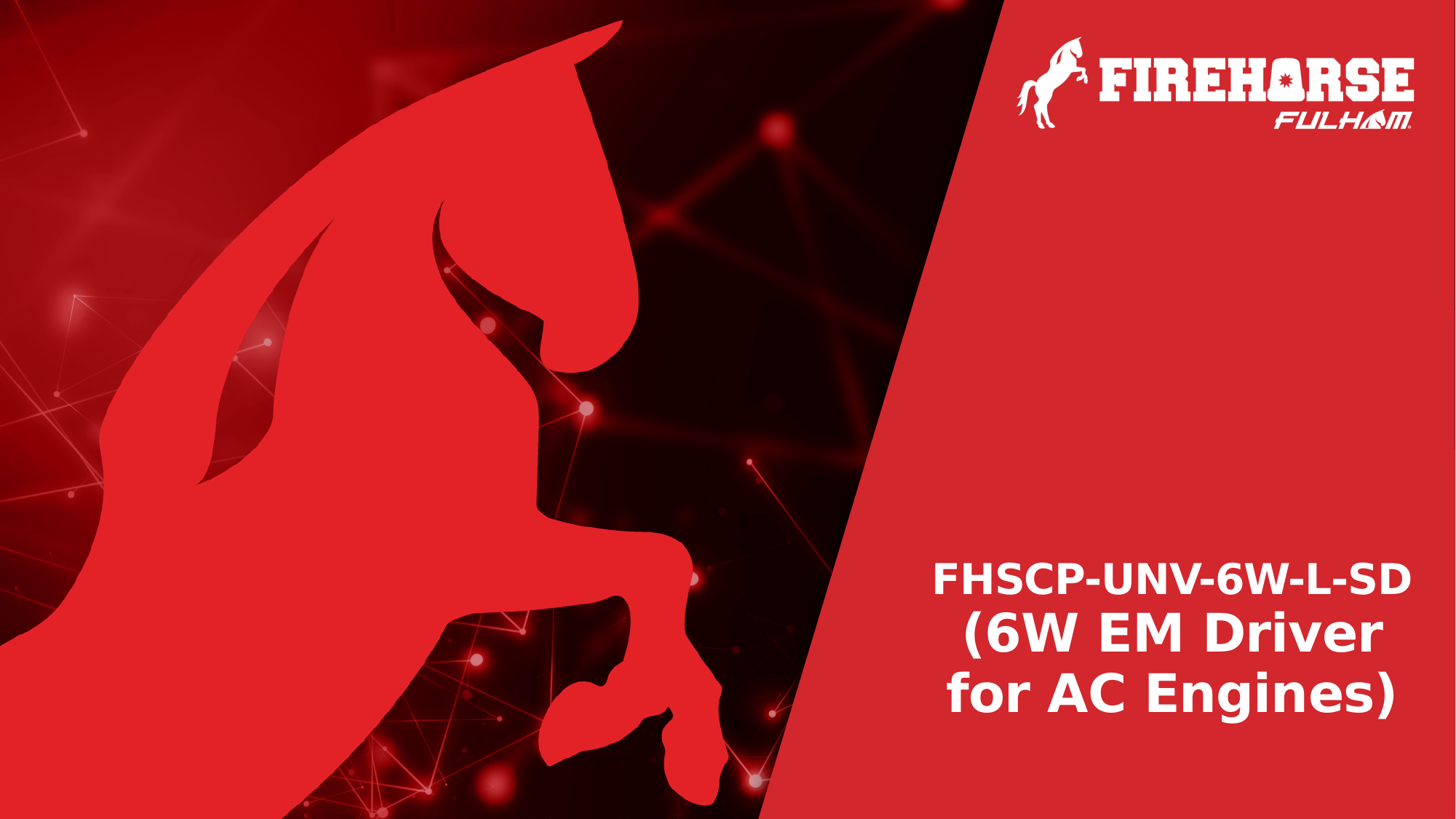

# FHSCP-UNV-6W-L-SD (6W EM Driver for AC Engines)